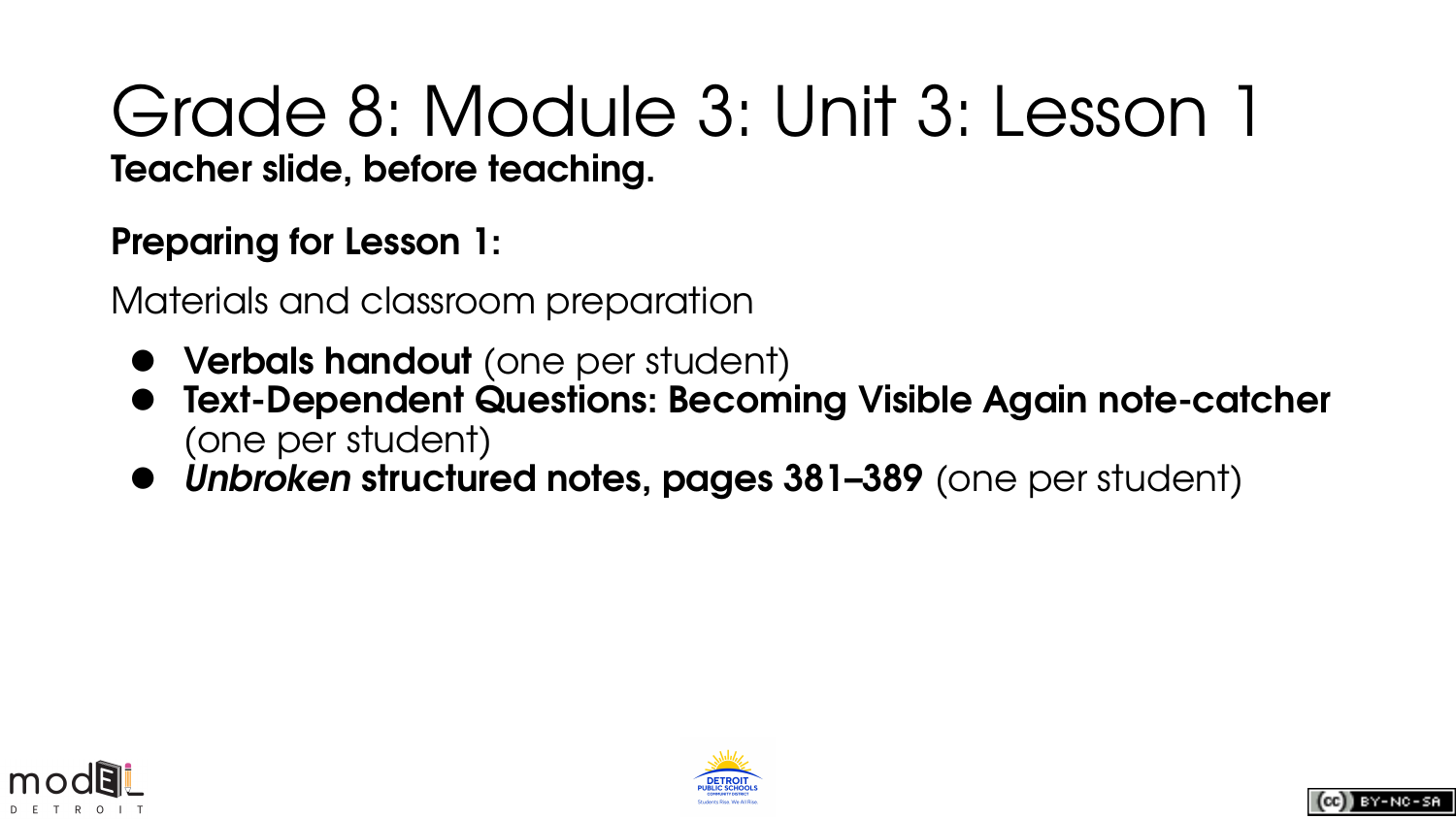

# Grade 8: Module 3: Unit 3: Lesson 1
Teacher slide, before teaching.

Preparing for Lesson 1:
Materials and classroom preparation
Verbals handout (one per student)
Text-Dependent Questions: Becoming Visible Again note-catcher (one per student)
Unbroken structured notes, pages 381–389 (one per student)